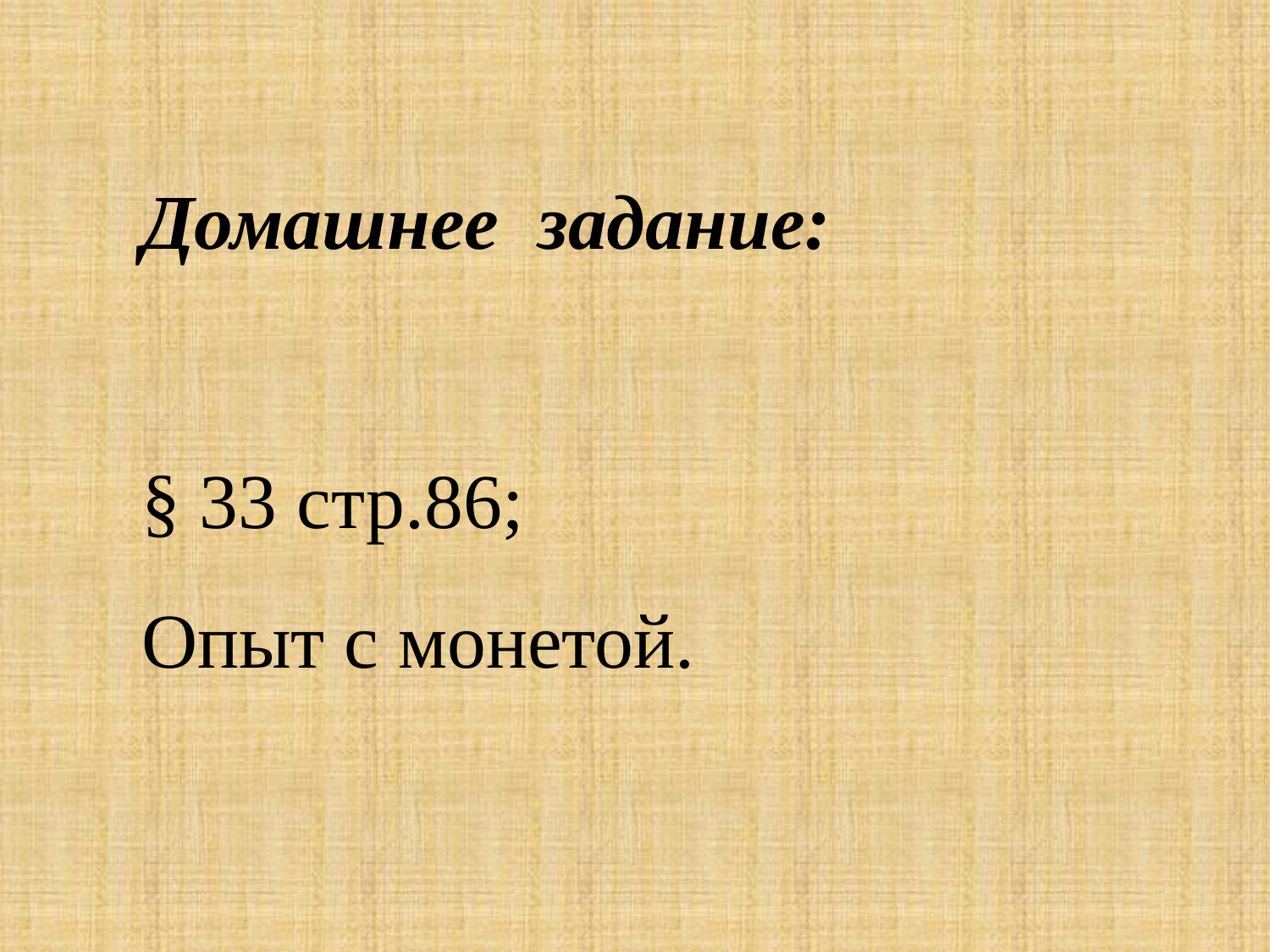

Домашнее  задание:

§ 33 стр.86;
Опыт с монетой.